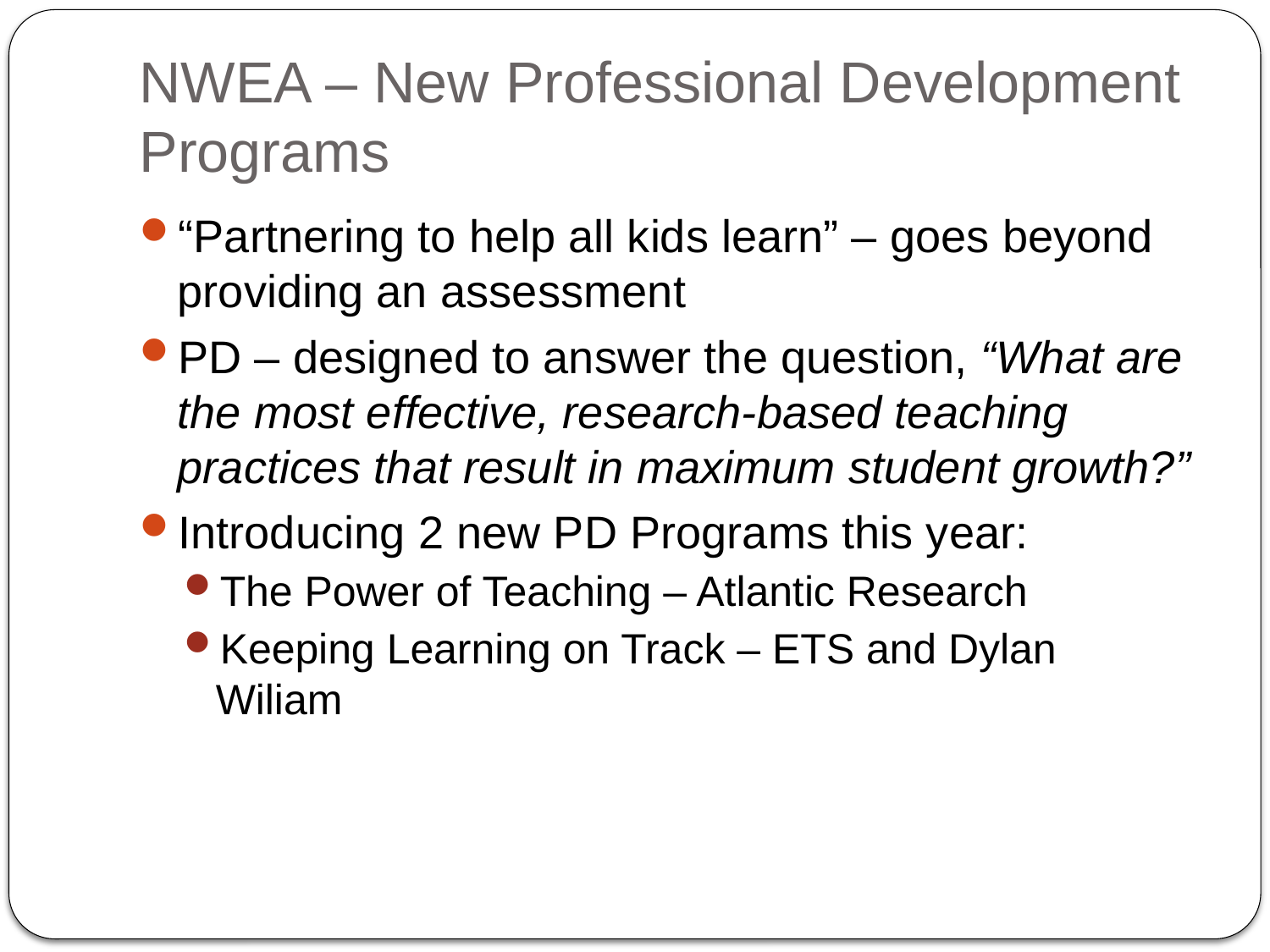

# NWEA – New Professional Development Programs
“Partnering to help all kids learn” – goes beyond providing an assessment
PD – designed to answer the question, “What are the most effective, research-based teaching practices that result in maximum student growth?”
Introducing 2 new PD Programs this year:
The Power of Teaching – Atlantic Research
Keeping Learning on Track – ETS and Dylan Wiliam